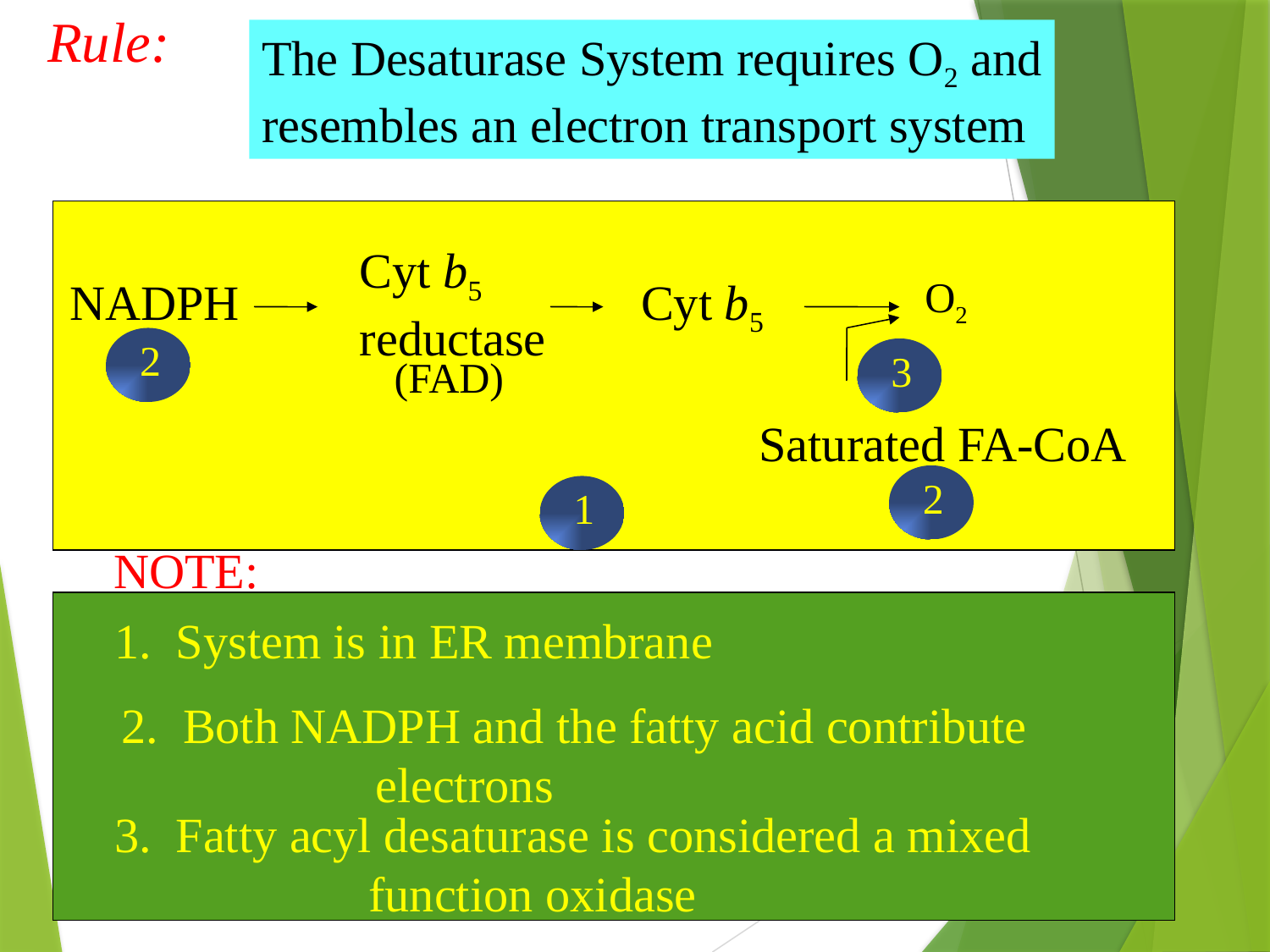

Rule:
The Desaturase System requires O2 and
resembles an electron transport system

Cyt b5
reductase
NADPH
Cyt b5
O2

2

3
(FAD)
Saturated FA-CoA

2

1
NOTE:

1.  System is in ER membrane
2.  Both NADPH and the fatty acid contribute
		electrons
3.  Fatty acyl desaturase is considered a mixed
		function oxidase